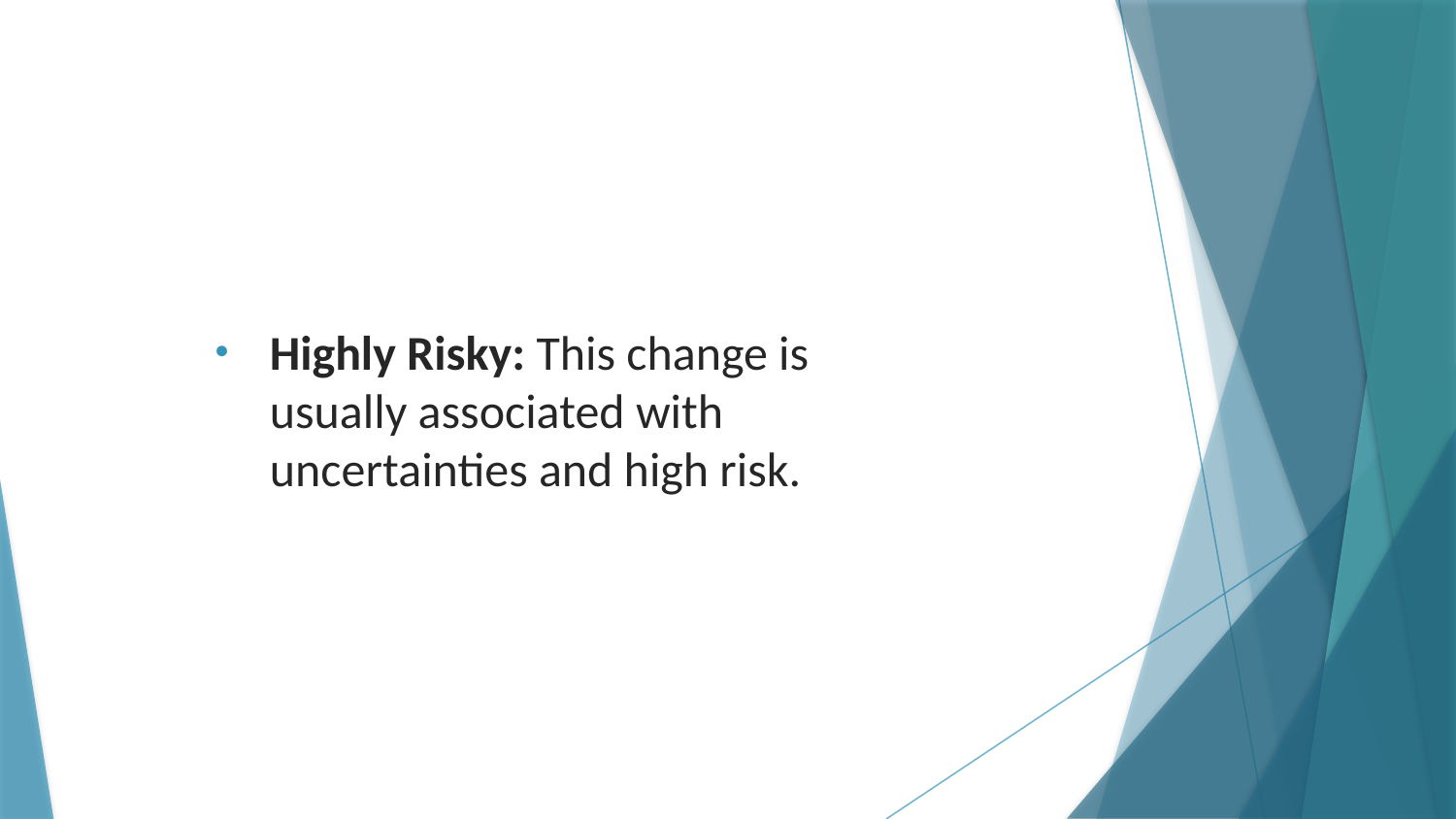

Highly Risky: This change is usually associated with uncertainties and high risk.